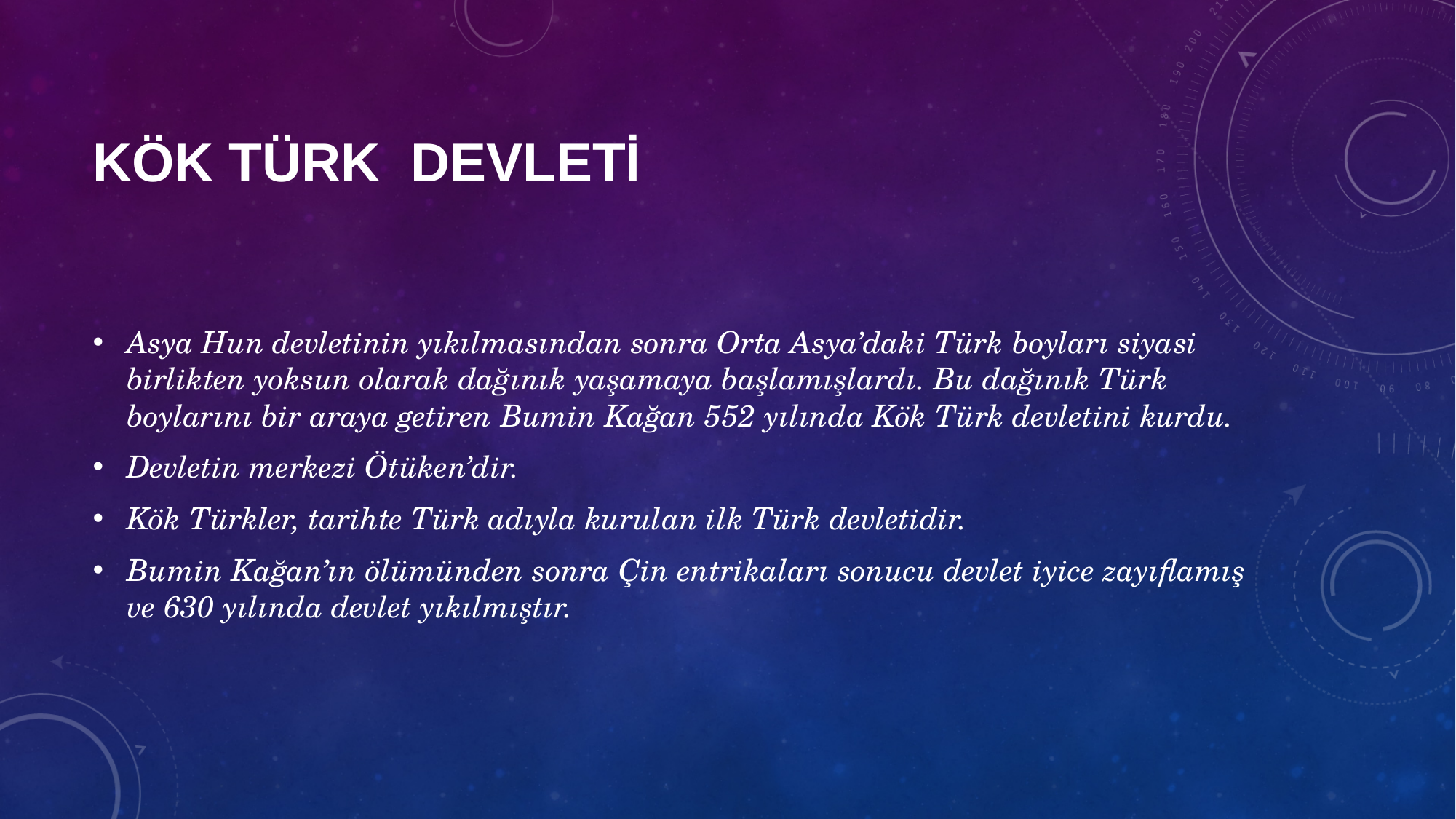

# KÖK TÜRK  DEVLETİ
Asya Hun devletinin yıkılmasından sonra Orta Asya’daki Türk boyları siyasi birlikten yoksun olarak dağınık yaşamaya başlamışlardı. Bu dağınık Türk boylarını bir araya getiren Bumin Kağan 552 yılında Kök Türk devletini kurdu.
Devletin merkezi Ötüken’dir.
Kök Türkler, tarihte Türk adıyla kurulan ilk Türk devletidir.
Bumin Kağan’ın ölümünden sonra Çin entrikaları sonucu devlet iyice zayıflamış ve 630 yılında devlet yıkılmıştır.